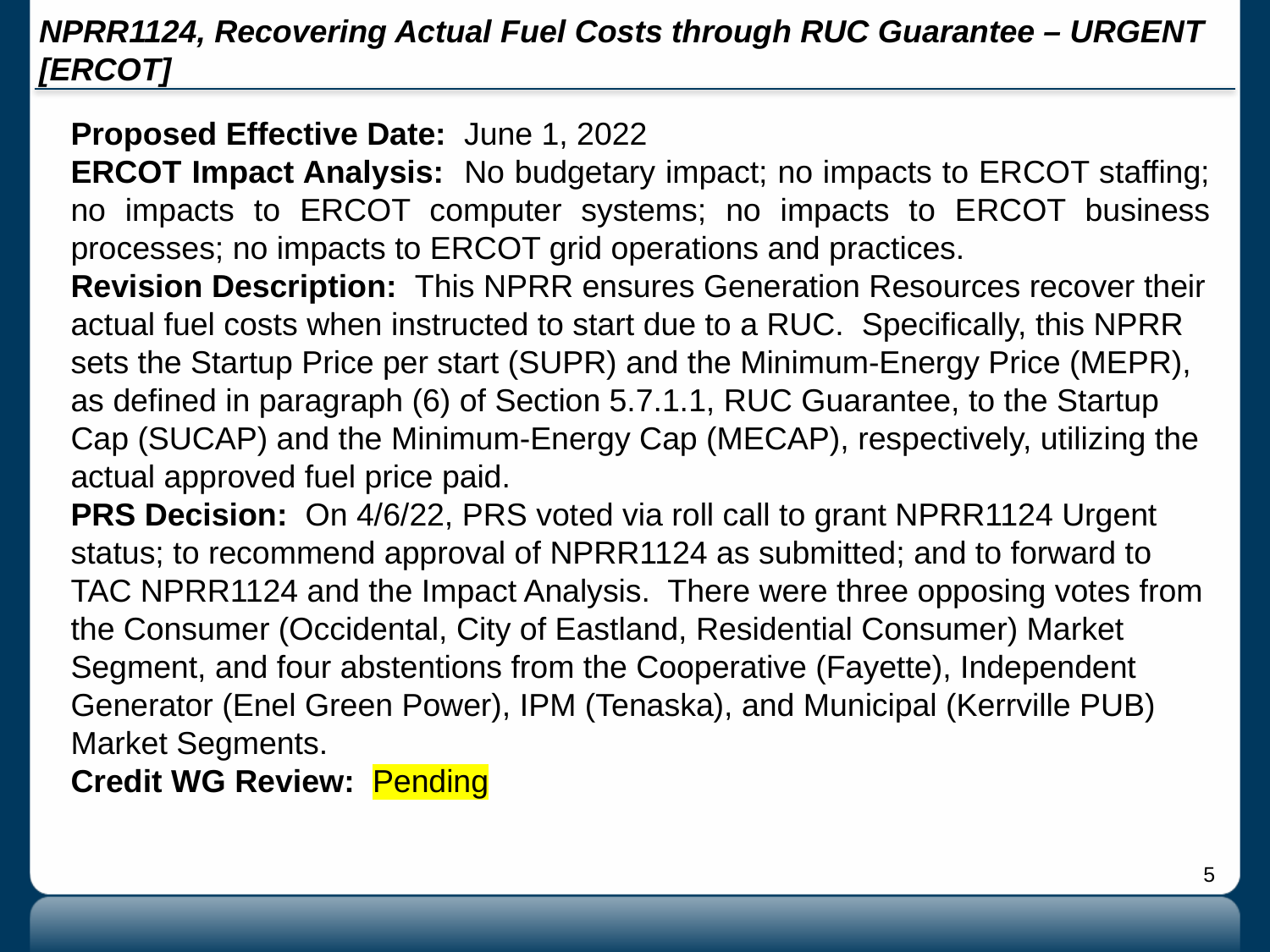

# NPRR1124, Recovering Actual Fuel Costs through RUC Guarantee – URGENT [ERCOT]
Proposed Effective Date:  June 1, 2022
ERCOT Impact Analysis:  No budgetary impact; no impacts to ERCOT staffing; no impacts to ERCOT computer systems; no impacts to ERCOT business processes; no impacts to ERCOT grid operations and practices.
Revision Description:  This NPRR ensures Generation Resources recover their actual fuel costs when instructed to start due to a RUC.  Specifically, this NPRR sets the Startup Price per start (SUPR) and the Minimum-Energy Price (MEPR), as defined in paragraph (6) of Section 5.7.1.1, RUC Guarantee, to the Startup Cap (SUCAP) and the Minimum-Energy Cap (MECAP), respectively, utilizing the actual approved fuel price paid.
PRS Decision:  On 4/6/22, PRS voted via roll call to grant NPRR1124 Urgent status; to recommend approval of NPRR1124 as submitted; and to forward to TAC NPRR1124 and the Impact Analysis.  There were three opposing votes from the Consumer (Occidental, City of Eastland, Residential Consumer) Market Segment, and four abstentions from the Cooperative (Fayette), Independent Generator (Enel Green Power), IPM (Tenaska), and Municipal (Kerrville PUB) Market Segments.
Credit WG Review:  Pending